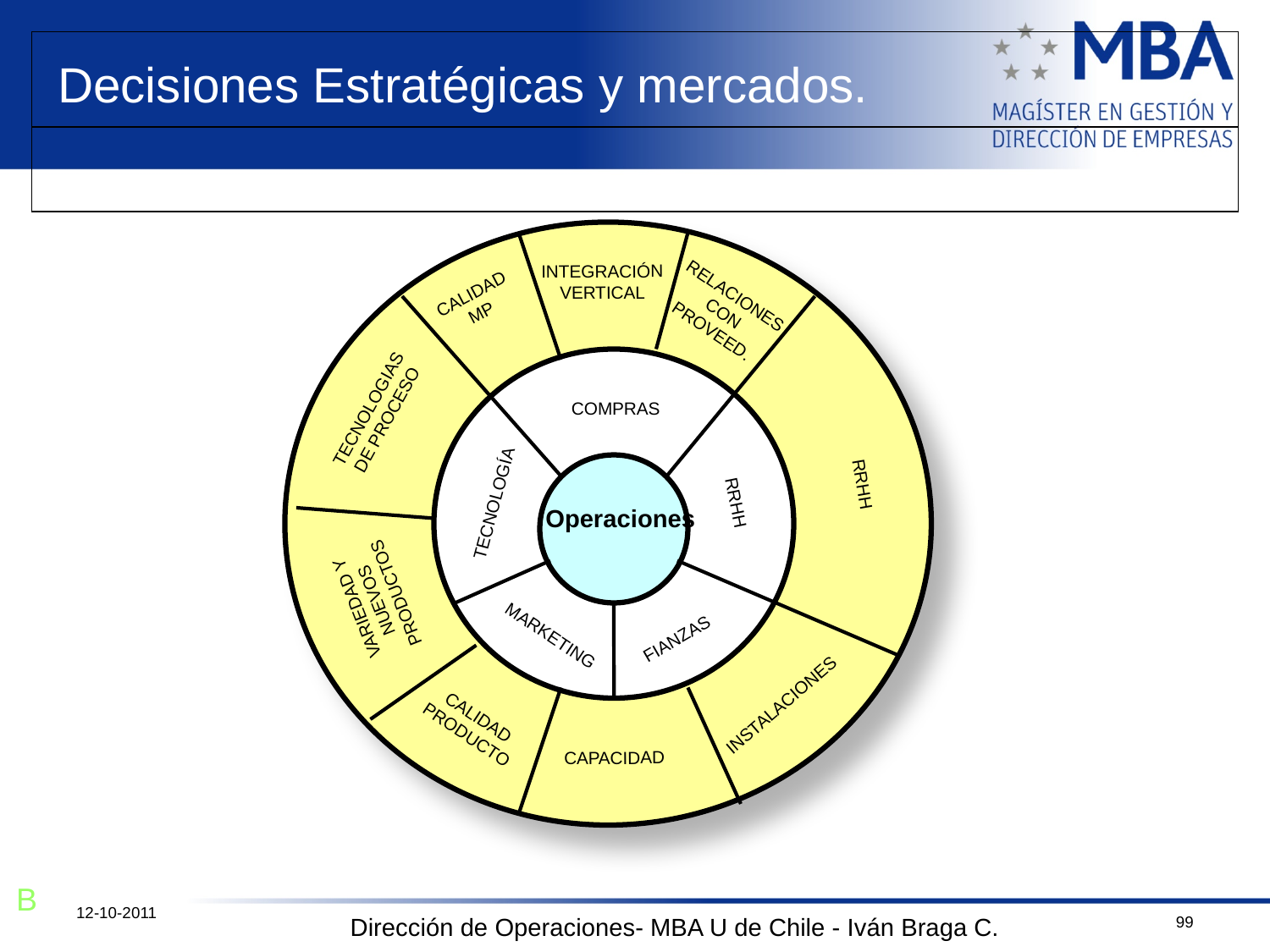

# Decisiones Estratégicas y mercados.

INTEGRACIÓN
VERTICAL
RELACIONES
CON
PROVEED.

CALIDAD
MP

TECNOLOGIAS
DE PROCESO
COMPRAS

RRHH
RRHH
TECNOLOGÍA
Operaciones

VARIEDAD Y
NUEVOS
PRODUCTOS

MARKETING
FIANZAS

INSTALACIONES
CALIDAD
PRODUCTO
CAPACIDAD
B
12-10-2011

99